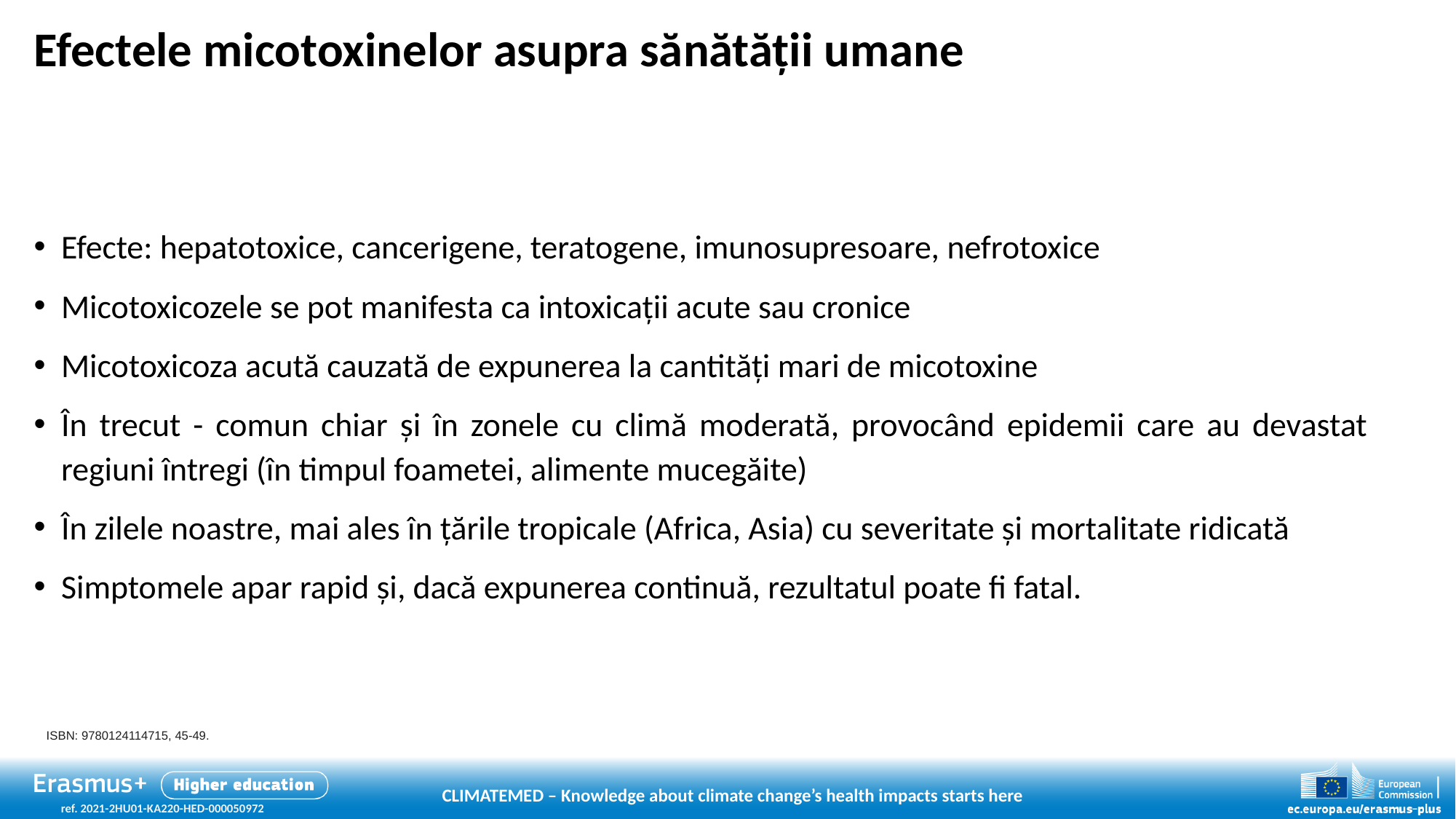

# Efectele micotoxinelor asupra sănătății umane
Efecte: hepatotoxice, cancerigene, teratogene, imunosupresoare, nefrotoxice
Micotoxicozele se pot manifesta ca intoxicații acute sau cronice
Micotoxicoza acută cauzată de expunerea la cantități mari de micotoxine
În trecut - comun chiar și în zonele cu climă moderată, provocând epidemii care au devastat regiuni întregi (în timpul foametei, alimente mucegăite)
În zilele noastre, mai ales în țările tropicale (Africa, Asia) cu severitate și mortalitate ridicată
Simptomele apar rapid și, dacă expunerea continuă, rezultatul poate fi fatal.
ISBN: 9780124114715, 45-49.